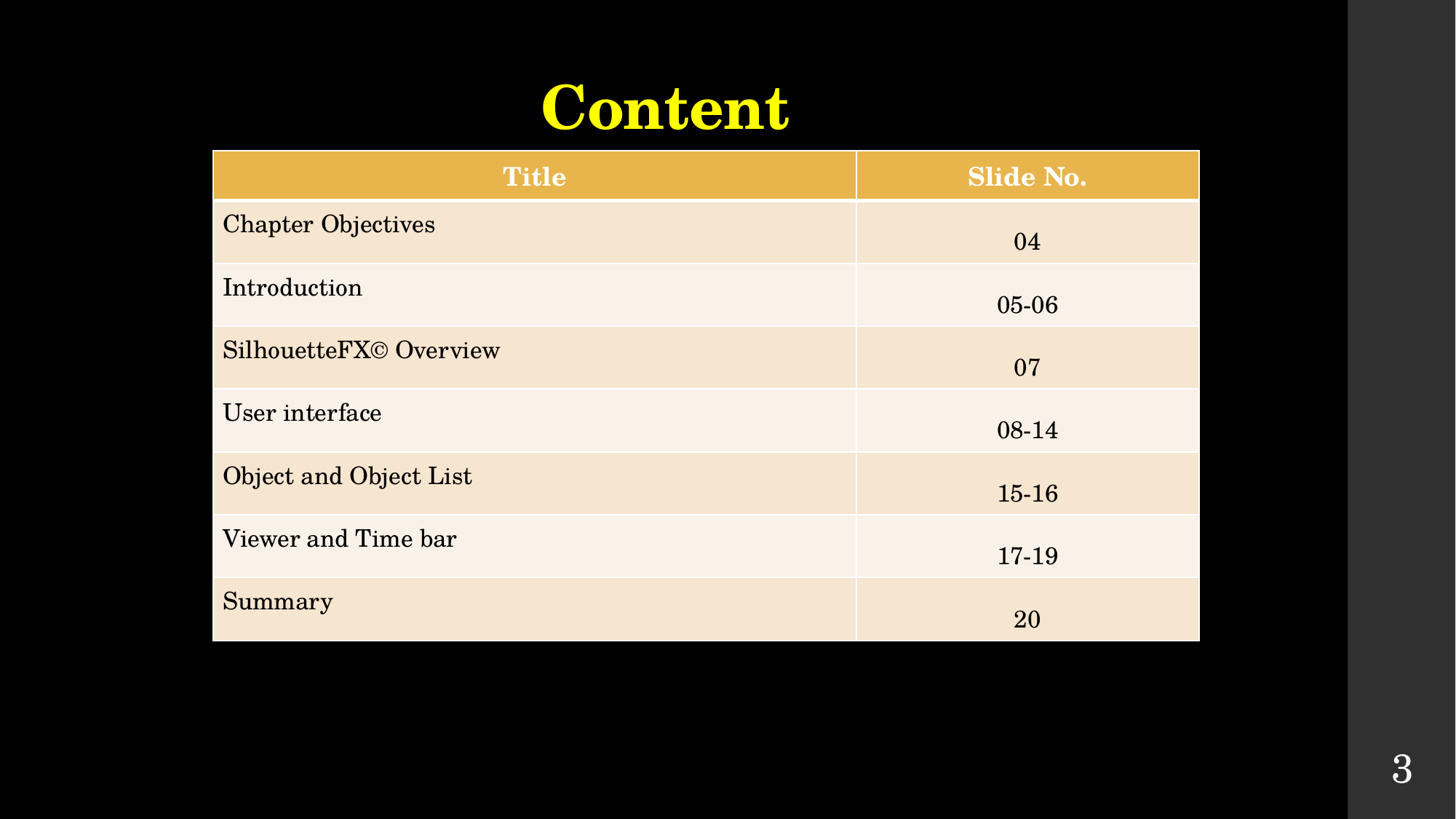

# Content
| Title | Slide No. |
| --- | --- |
| Chapter Objectives | 04 |
| Introduction | 05-06 |
| SilhouetteFX© Overview | 07 |
| User interface | 08-14 |
| Object and Object List | 15-16 |
| Viewer and Time bar | 17-19 |
| Summary | 20 |
3